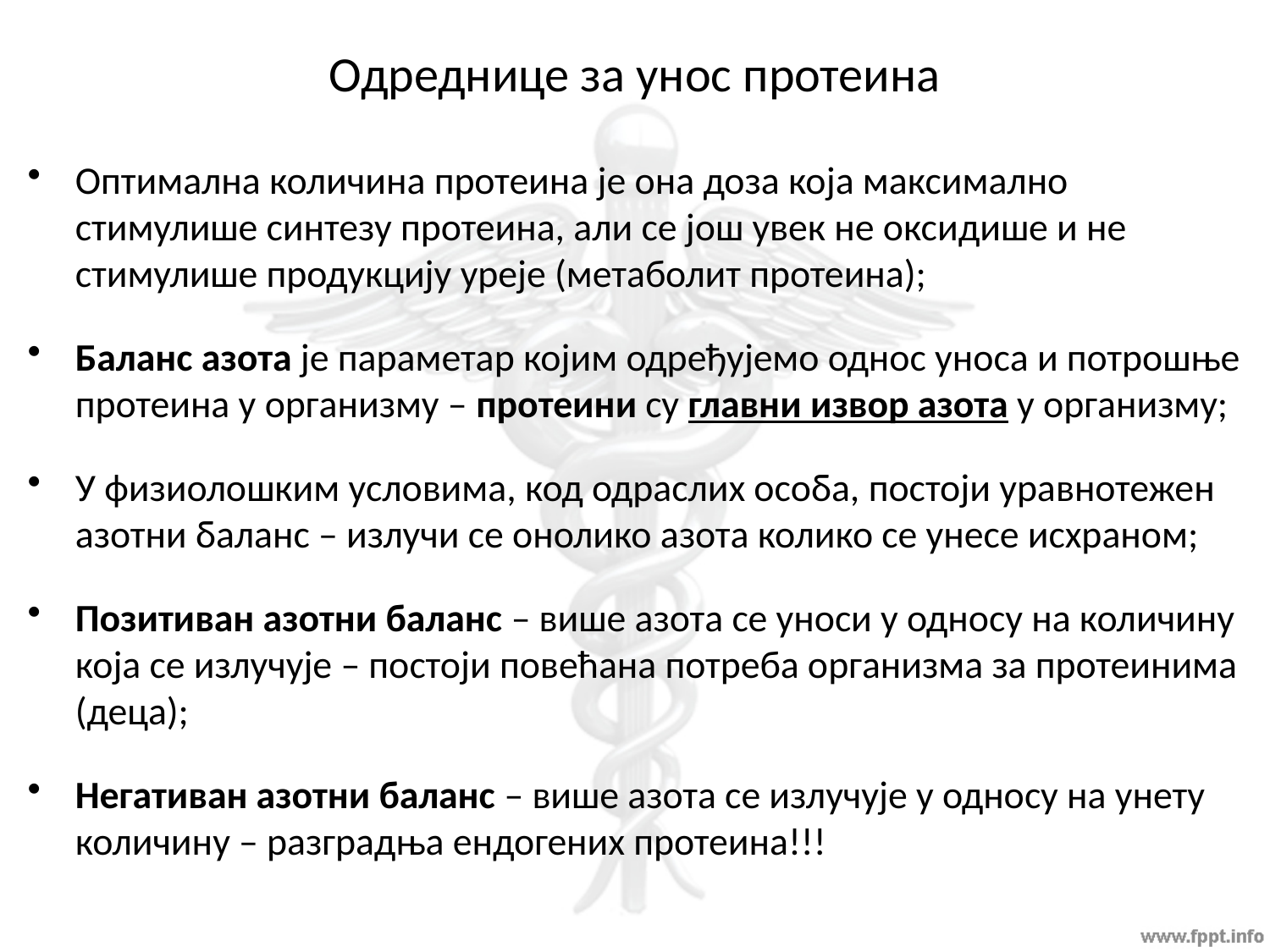

# Одреднице за унос протеина

Оптимална количина протеина је она доза која максимално стимулише синтезу протеина, али се још увек не оксидише и не стимулише продукцију уреје (метаболит протеина);

Баланс азота је параметар којим одређујемо однос уноса и потрошње протеина у организму – протеини су главни извор азота у организму;

У физиолошким условима, код одраслих особа, постоји уравнотежен азотни баланс – излучи се онолико азота колико се унесе исхраном;

Позитиван азотни баланс – више азота се уноси у односу на количину која се излучује – постоји повећана потреба организма за протеинима (деца);

Негативан азотни баланс – више азота се излучује у односу на унету количину – разградња ендогених протеина!!!